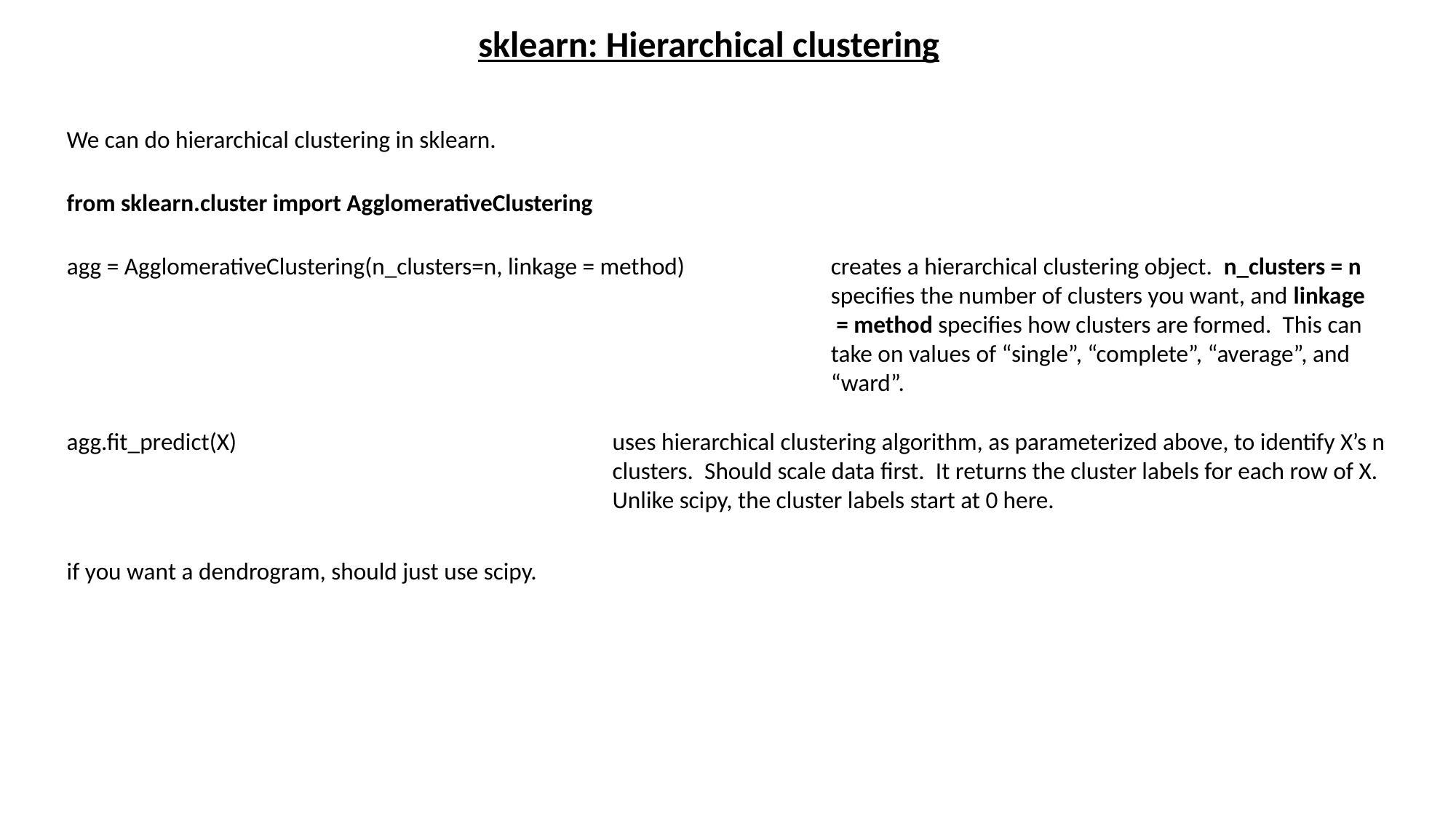

sklearn: Hierarchical clustering
We can do hierarchical clustering in sklearn.
from sklearn.cluster import AgglomerativeClustering
agg = AgglomerativeClustering(n_clusters=n, linkage = method)		creates a hierarchical clustering object.  n_clusters = n
							specifies the number of clusters you want, and linkage
							 = method specifies how clusters are formed.  This can
							take on values of “single”, “complete”, “average”, and
							“ward”.
agg.fit_predict(X)				uses hierarchical clustering algorithm, as parameterized above, to identify X’s n
					clusters.  Should scale data first.  It returns the cluster labels for each row of X.
					Unlike scipy, the cluster labels start at 0 here.
if you want a dendrogram, should just use scipy.